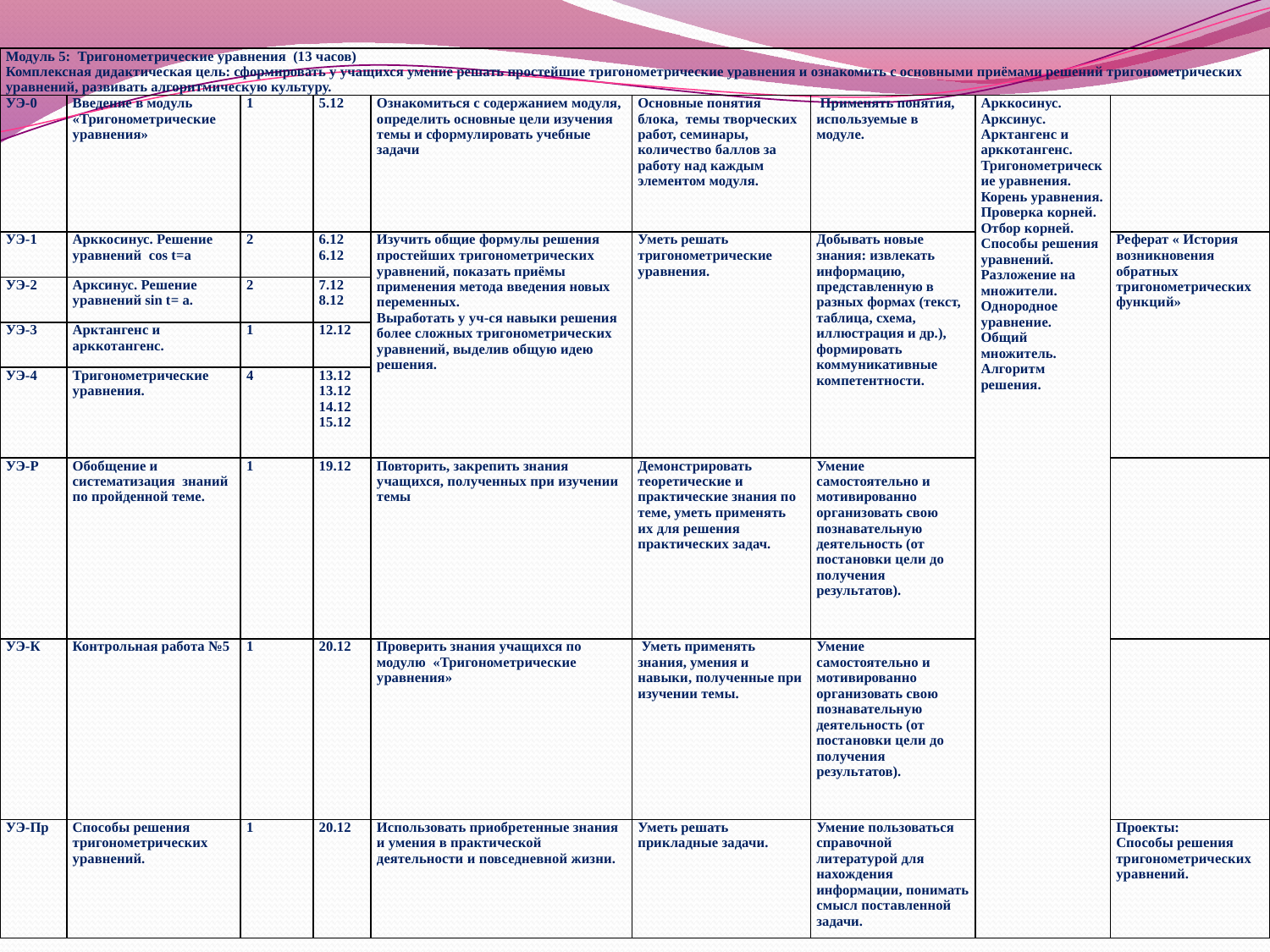

| Модуль 5: Тригонометрические уравнения (13 часов) Комплексная дидактическая цель: сформировать у учащихся умение решать простейшие тригонометрические уравнения и ознакомить с основными приёмами решений тригонометрических уравнений, развивать алгоритмическую культуру. |  |  |  |  |  |  |  |  |
| --- | --- | --- | --- | --- | --- | --- | --- | --- |
| УЭ-0 | Введение в модуль «Тригонометрические уравнения» | 1 | 5.12 | Ознакомиться с содержанием модуля, определить основные цели изучения темы и сформулировать учебные задачи | Основные понятия блока, темы творческих работ, семинары, количество баллов за работу над каждым элементом модуля. | Применять понятия, используемые в модуле. | Арккосинус. Арксинус. Арктангенс и арккотангенс. Тригонометрические уравнения. Корень уравнения. Проверка корней. Отбор корней. Способы решения уравнений. Разложение на множители. Однородное уравнение. Общий множитель. Алгоритм решения. |  |
| УЭ-1 | Арккосинус. Решение уравнений cos t=а | 2 | 6.12 6.12 | Изучить общие формулы решения простейших тригонометрических уравнений, показать приёмы применения метода введения новых переменных. Выработать у уч-ся навыки решения более сложных тригонометрических уравнений, выделив общую идею решения. | Уметь решать тригонометрические уравнения. | Добывать новые знания: извлекать информацию, представленную в разных формах (текст, таблица, схема, иллюстрация и др.), формировать коммуникативные компетентности. |  | Реферат « История возникновения обратных тригонометрических функций» |
| УЭ-2 | Арксинус. Решение уравнений sin t= a. | 2 | 7.12 8.12 |  |  |  |  |  |
| УЭ-3 | Арктангенс и арккотангенс. | 1 | 12.12 |  |  |  |  |  |
| УЭ-4 | Тригонометрические уравнения. | 4 | 13.12 13.12 14.12 15.12 |  |  |  |  |  |
| УЭ-Р | Обобщение и систематизация знаний по пройденной теме. | 1 | 19.12 | Повторить, закрепить знания учащихся, полученных при изучении темы | Демонстрировать теоретические и практические знания по теме, уметь применять их для решения практических задач. | Умение самостоятельно и мотивированно организовать свою познавательную деятельность (от постановки цели до получения результатов). |  |  |
| УЭ-К | Контрольная работа №5 | 1 | 20.12 | Проверить знания учащихся по модулю «Тригонометрические уравнения» | Уметь применять знания, умения и навыки, полученные при изучении темы. | Умение самостоятельно и мотивированно организовать свою познавательную деятельность (от постановки цели до получения результатов). |  |  |
| УЭ-Пр | Способы решения тригонометрических уравнений. | 1 | 20.12 | Использовать приобретенные знания и умения в практической деятельности и повседневной жизни. | Уметь решать прикладные задачи. | Умение пользоваться справочной литературой для нахождения информации, понимать смысл поставленной задачи. |  | Проекты: Способы решения тригонометрических уравнений. |